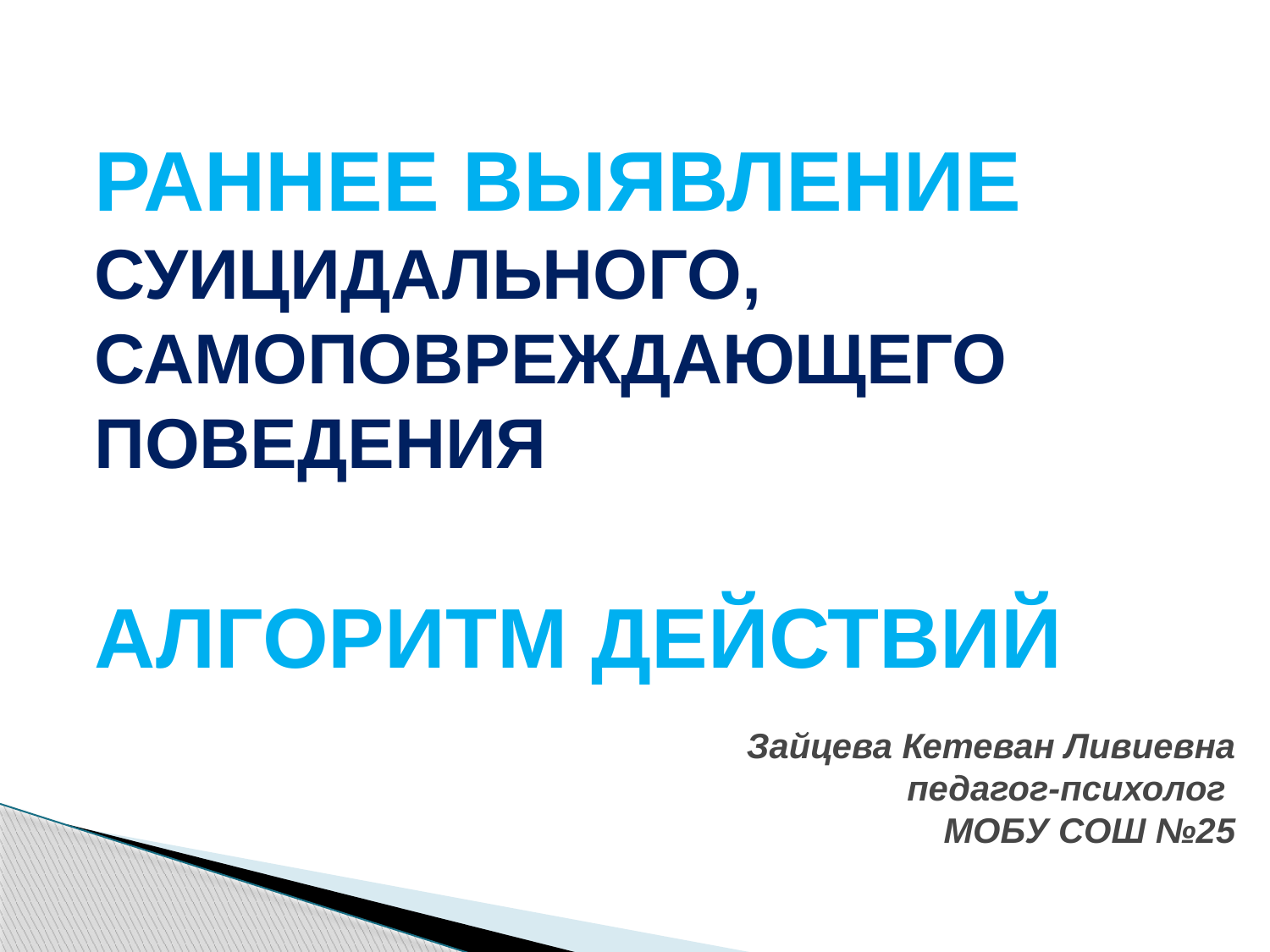

# РАННЕЕ ВЫЯВЛЕНИЕ СУИЦИДАЛЬНОГО, САМОПОВРЕЖДАЮЩЕГО ПОВЕДЕНИЯ АЛГОРИТМ ДЕЙСТВИЙ
Зайцева Кетеван Ливиевна
педагог-психолог
МОБУ СОШ №25